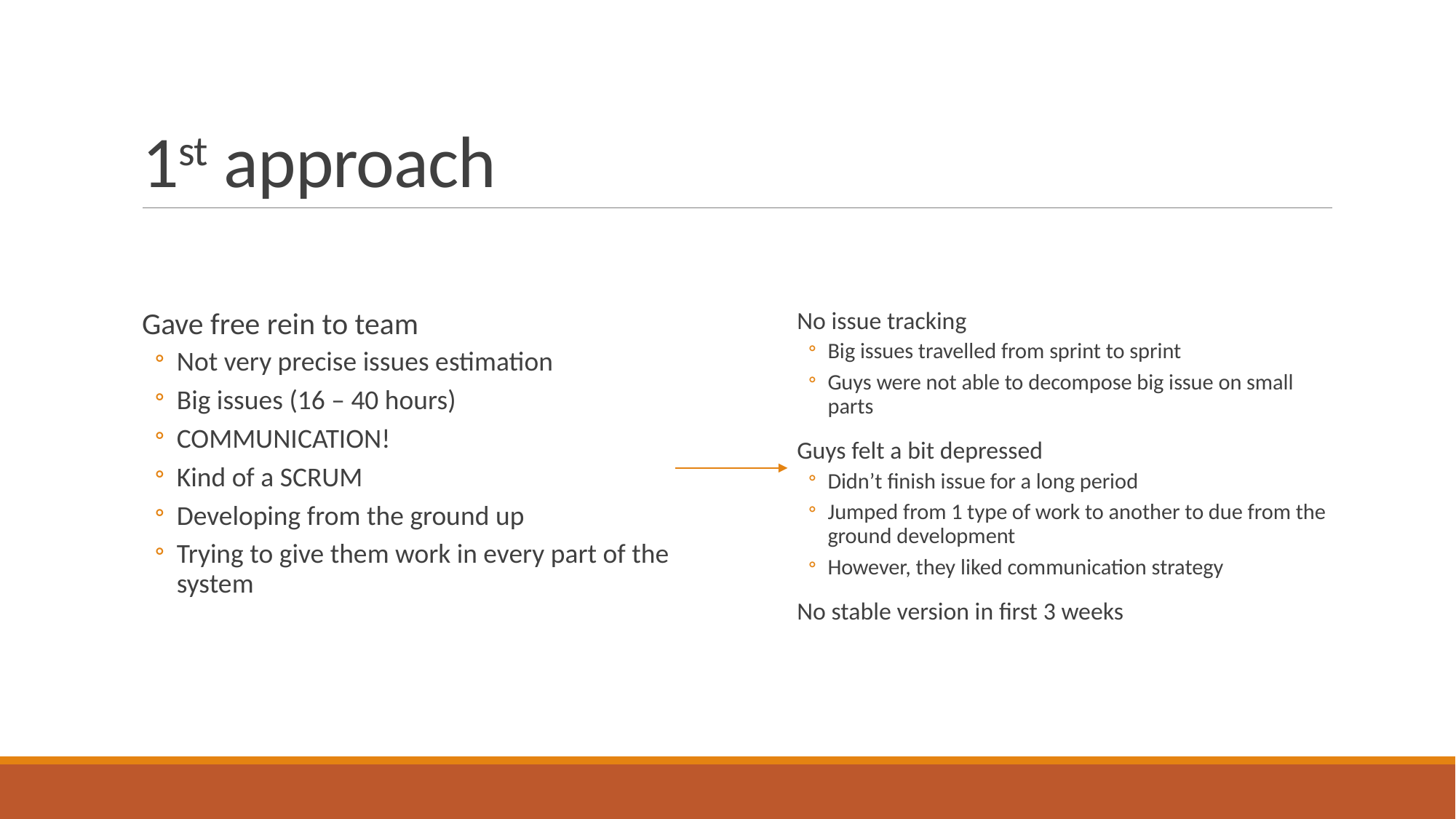

# 1st approach
No issue tracking
Big issues travelled from sprint to sprint
Guys were not able to decompose big issue on small parts
Guys felt a bit depressed
Didn’t finish issue for a long period
Jumped from 1 type of work to another to due from the ground development
However, they liked communication strategy
No stable version in first 3 weeks
Gave free rein to team
Not very precise issues estimation
Big issues (16 – 40 hours)
COMMUNICATION!
Kind of a SCRUM
Developing from the ground up
Trying to give them work in every part of the system